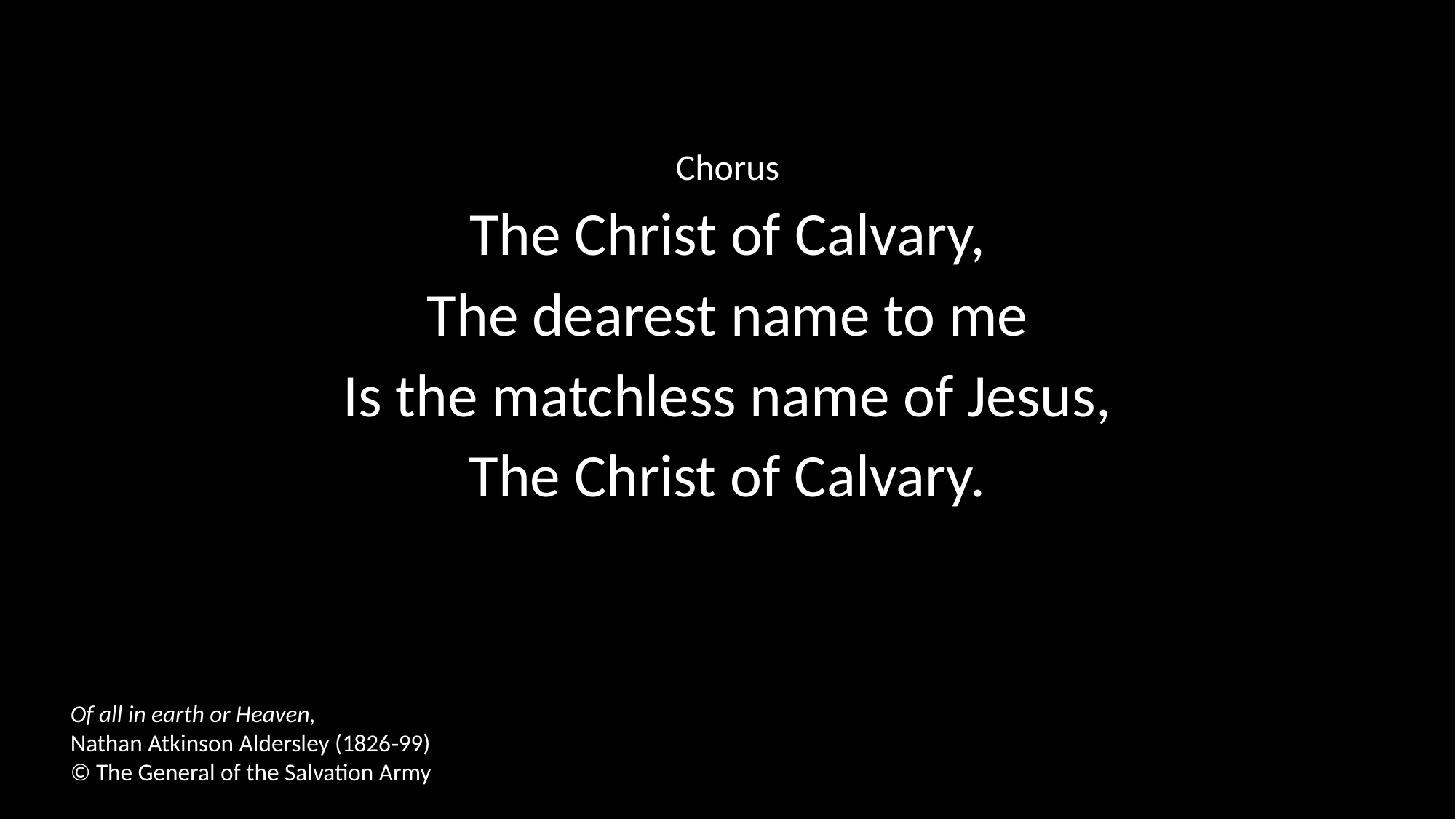

Chorus
The Christ of Calvary,
The dearest name to me
Is the matchless name of Jesus,
The Christ of Calvary.
Of all in earth or Heaven,
Nathan Atkinson Aldersley (1826‑99)
© The General of the Salvation Army